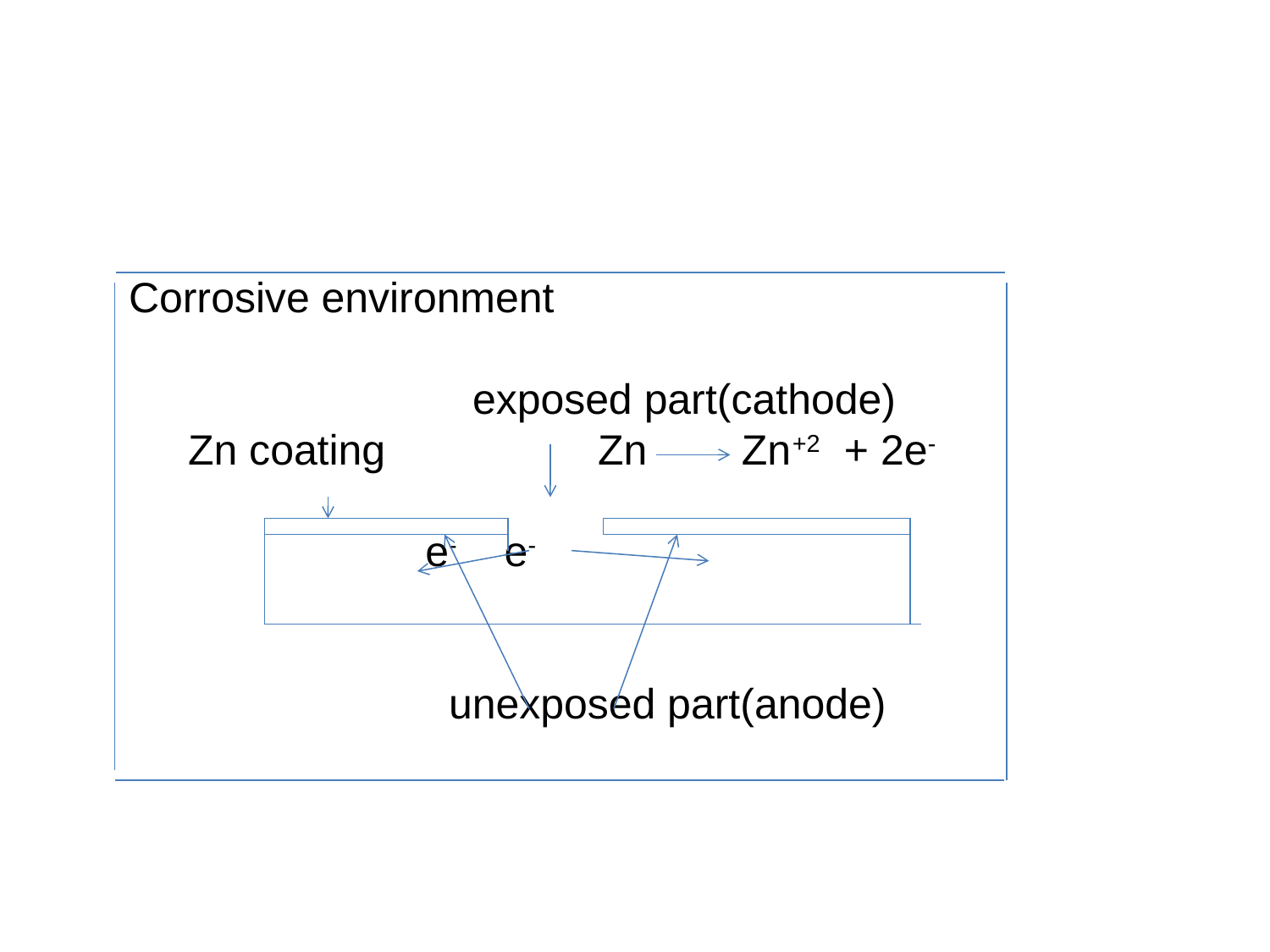

Corrosive environment

                             exposed part(cathode)
     Zn coating                  Zn        Zn+2  + 2e-

                         e-    e-

                           unexposed part(anode)